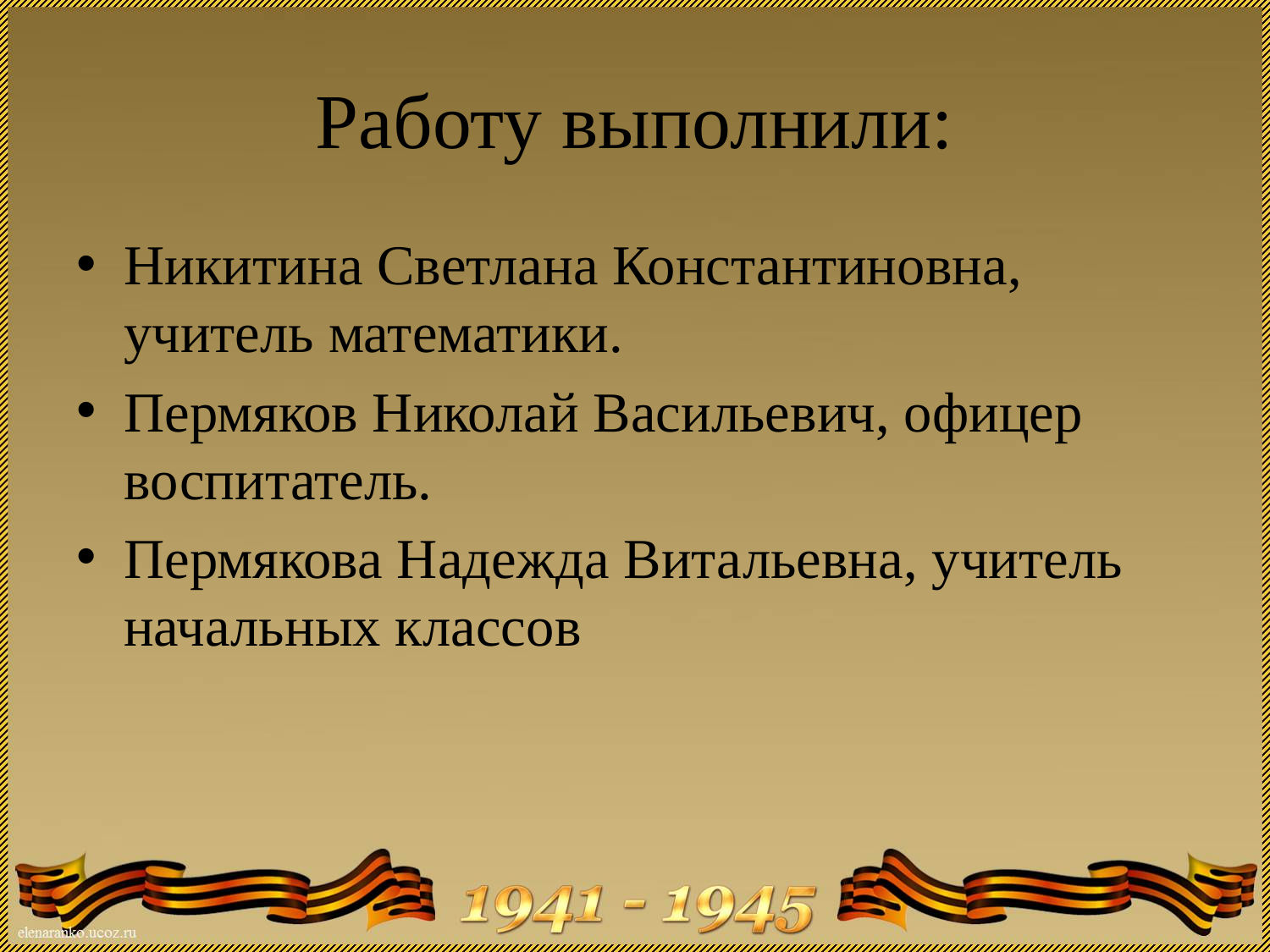

# Работу выполнили:
Никитина Светлана Константиновна, учитель математики.
Пермяков Николай Васильевич, офицер воспитатель.
Пермякова Надежда Витальевна, учитель начальных классов